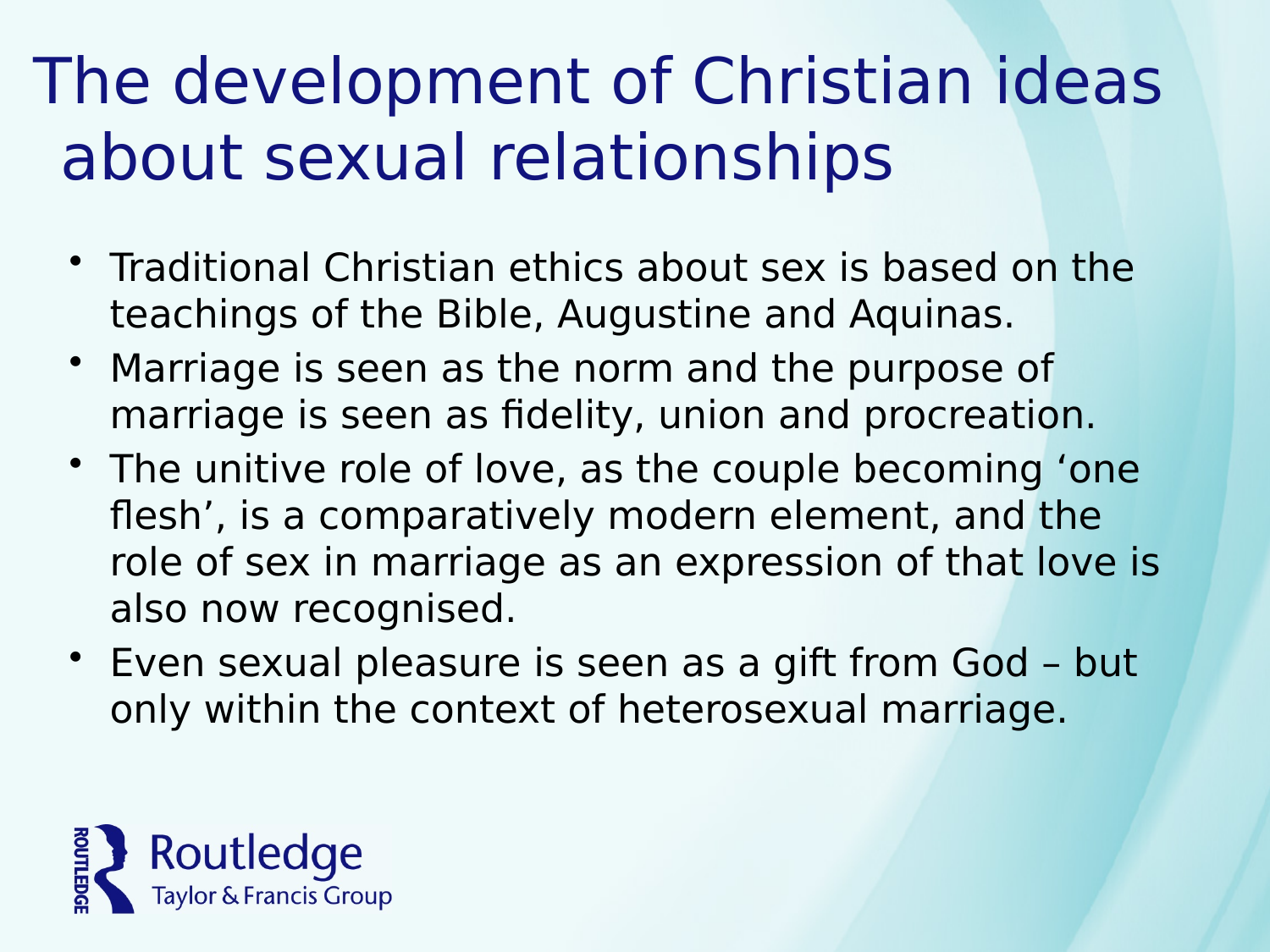

# The development of Christian ideas about sexual relationships
Traditional Christian ethics about sex is based on the teachings of the Bible, Augustine and Aquinas.
Marriage is seen as the norm and the purpose of marriage is seen as fidelity, union and procreation.
The unitive role of love, as the couple becoming ‘one flesh’, is a comparatively modern element, and the role of sex in marriage as an expression of that love is also now recognised.
Even sexual pleasure is seen as a gift from God – but only within the context of heterosexual marriage.